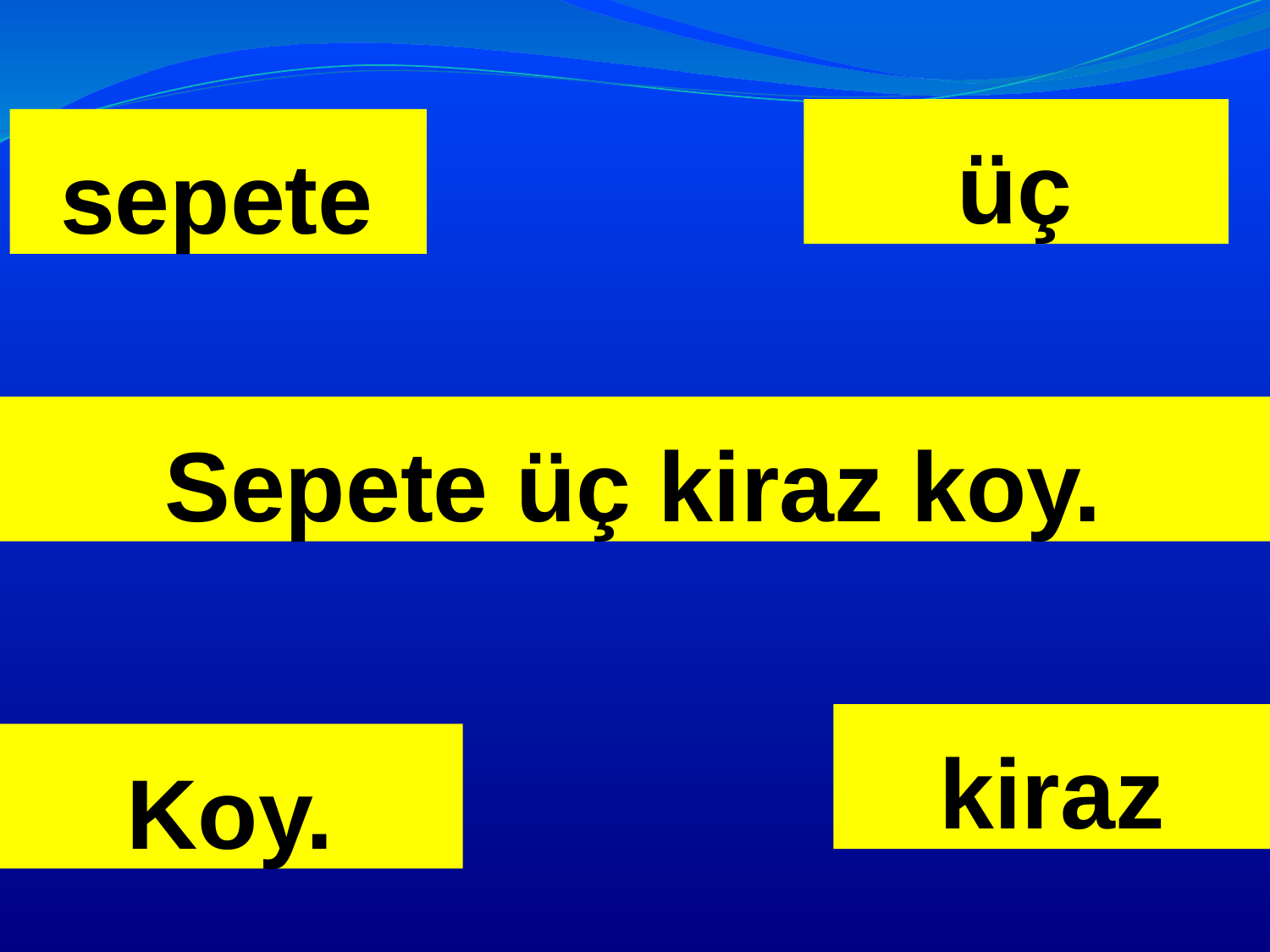

üç
# sepete
Sepete üç kiraz koy.
kiraz
Koy.